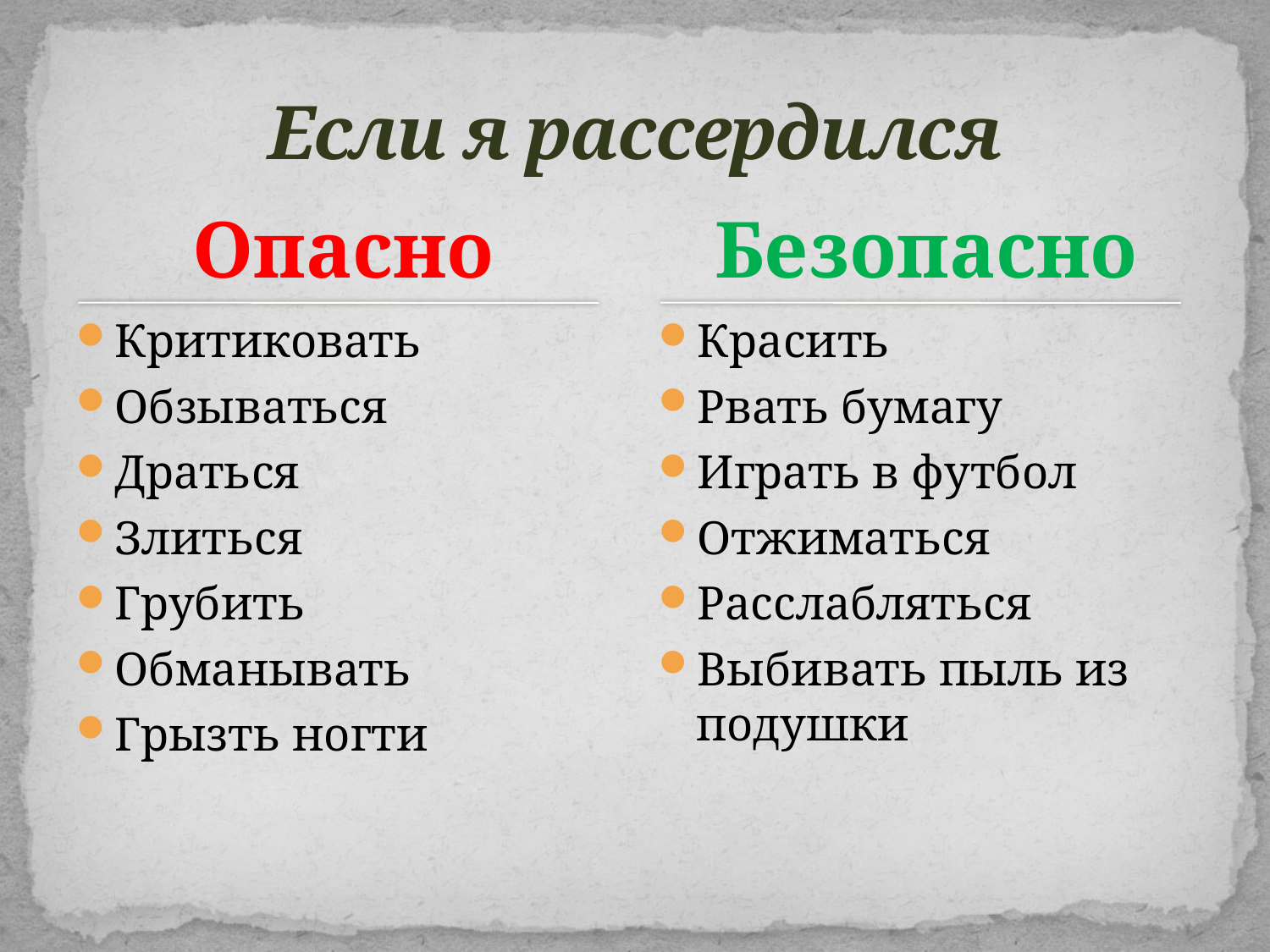

# Если я рассердился
Опасно
Безопасно
Критиковать
Обзываться
Драться
Злиться
Грубить
Обманывать
Грызть ногти
Красить
Рвать бумагу
Играть в футбол
Отжиматься
Расслабляться
Выбивать пыль из подушки